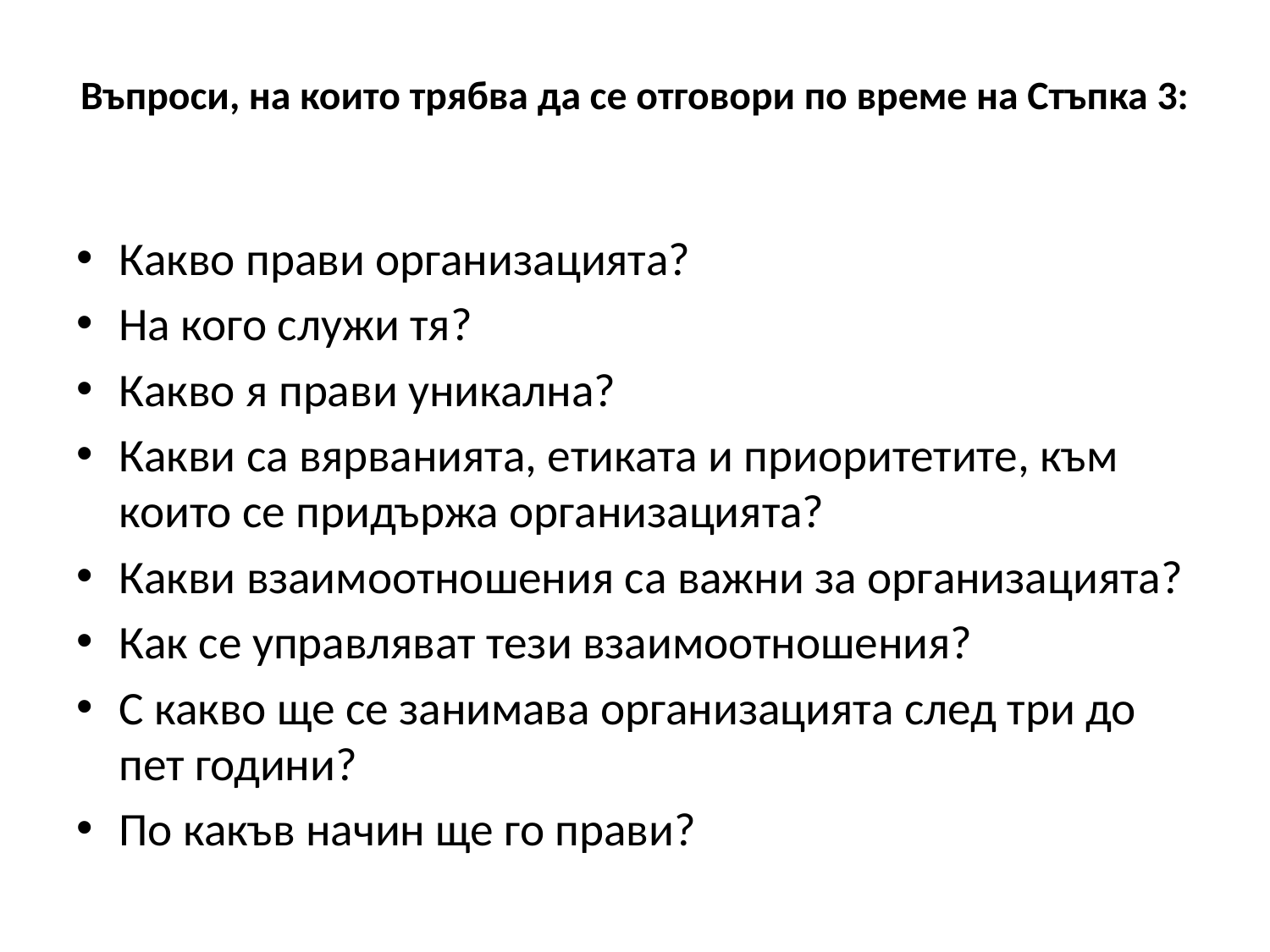

# Въпроси, на които трябва да се отговори по време на Стъпка 3:
Какво прави организацията?
На кого служи тя?
Какво я прави уникална?
Какви са вярванията, етиката и приоритетите, към които се придържа организацията?
Какви взаимоотношения са важни за организацията?
Как се управляват тези взаимоотношения?
С какво ще се занимава организацията след три до пет години?
По какъв начин ще го прави?